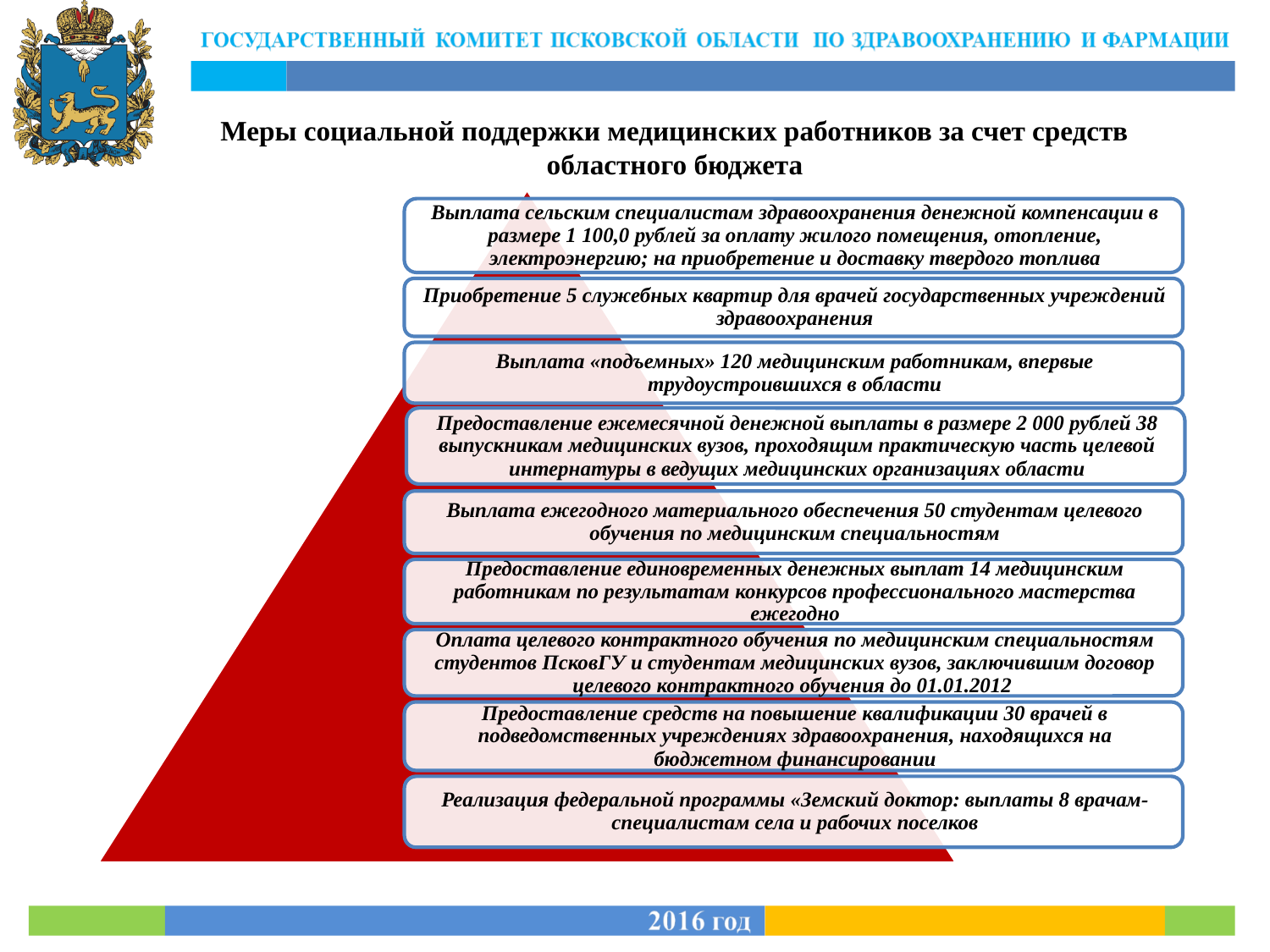

Меры социальной поддержки медицинских работников за счет средств областного бюджета
Выплата сельским специалистам здравоохранения денежной компенсации в размере 1 100,0 рублей за оплату жилого помещения, отопление, электроэнергию; на приобретение и доставку твердого топлива
Приобретение 5 служебных квартир для врачей государственных учреждений здравоохранения
Выплата «подъемных» 120 медицинским работникам, впервые трудоустроившихся в области
Предоставление ежемесячной денежной выплаты в размере 2 000 рублей 38 выпускникам медицинских вузов, проходящим практическую часть целевой интернатуры в ведущих медицинских организациях области
Выплата ежегодного материального обеспечения 50 студентам целевого обучения по медицинским специальностям
Предоставление единовременных денежных выплат 14 медицинским работникам по результатам конкурсов профессионального мастерства ежегодно
Оплата целевого контрактного обучения по медицинским специальностям студентов ПсковГУ и студентам медицинских вузов, заключившим договор целевого контрактного обучения до 01.01.2012
Предоставление средств на повышение квалификации 30 врачей в подведомственных учреждениях здравоохранения, находящихся на бюджетном финансировании
Реализация федеральной программы «Земский доктор: выплаты 8 врачам-специалистам села и рабочих поселков